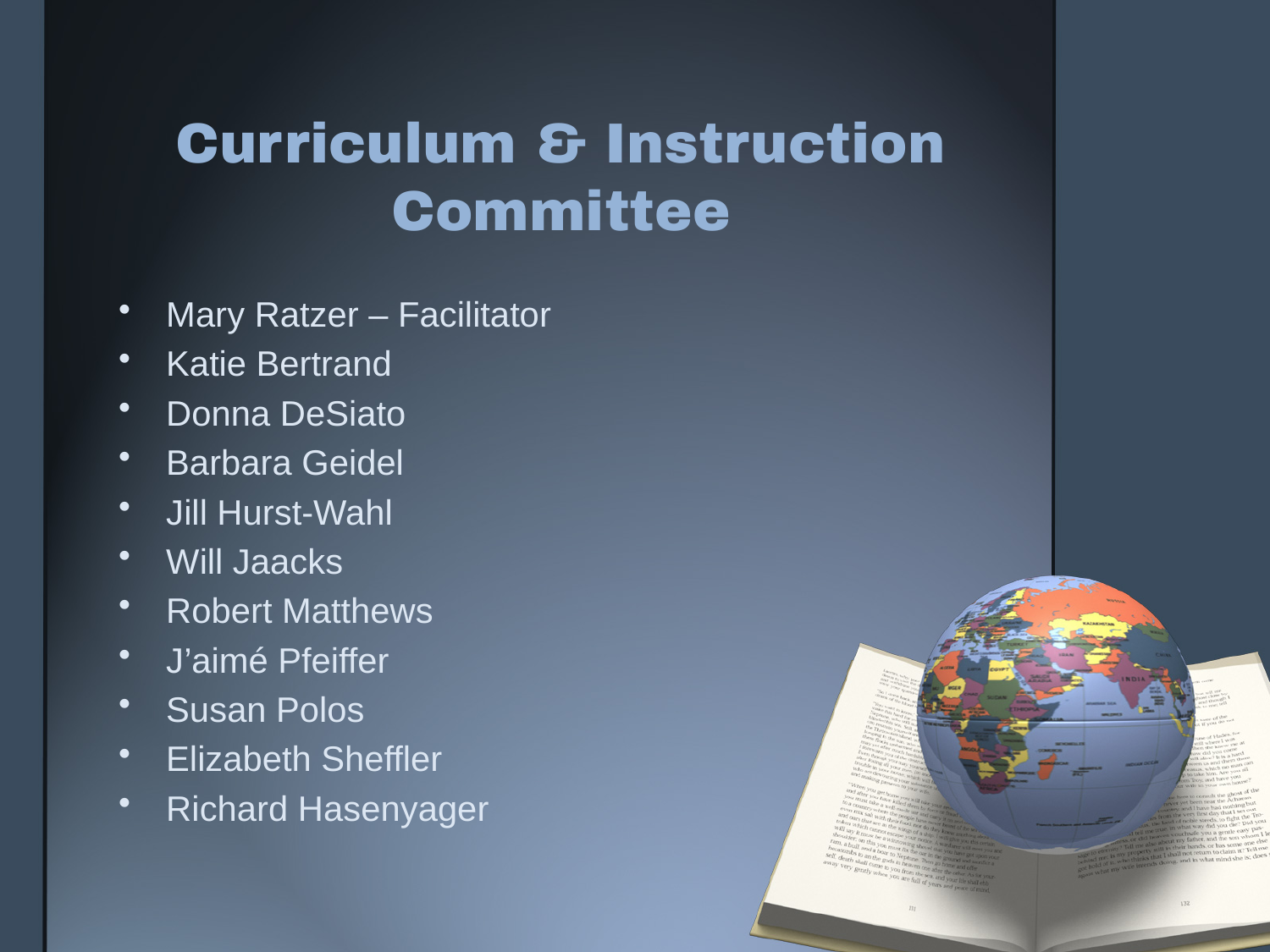

# Curriculum & Instruction Committee
Mary Ratzer – Facilitator
Katie Bertrand
Donna DeSiato
Barbara Geidel
Jill Hurst-Wahl
Will Jaacks
Robert Matthews
J’aimé Pfeiffer
Susan Polos
Elizabeth Sheffler
Richard Hasenyager